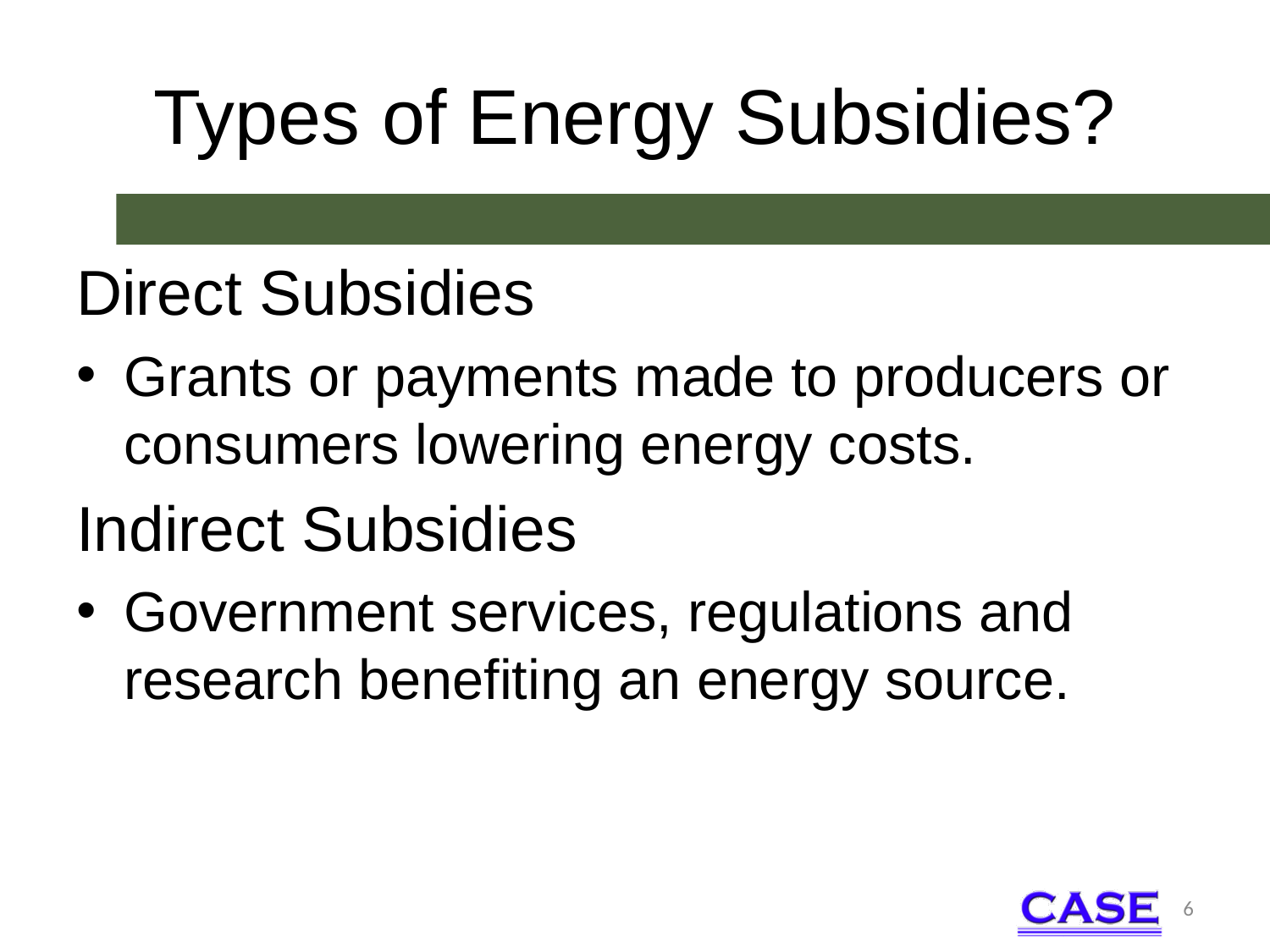

# Types of Energy Subsidies?
Direct Subsidies
Grants or payments made to producers or consumers lowering energy costs.
Indirect Subsidies
Government services, regulations and research benefiting an energy source.
6